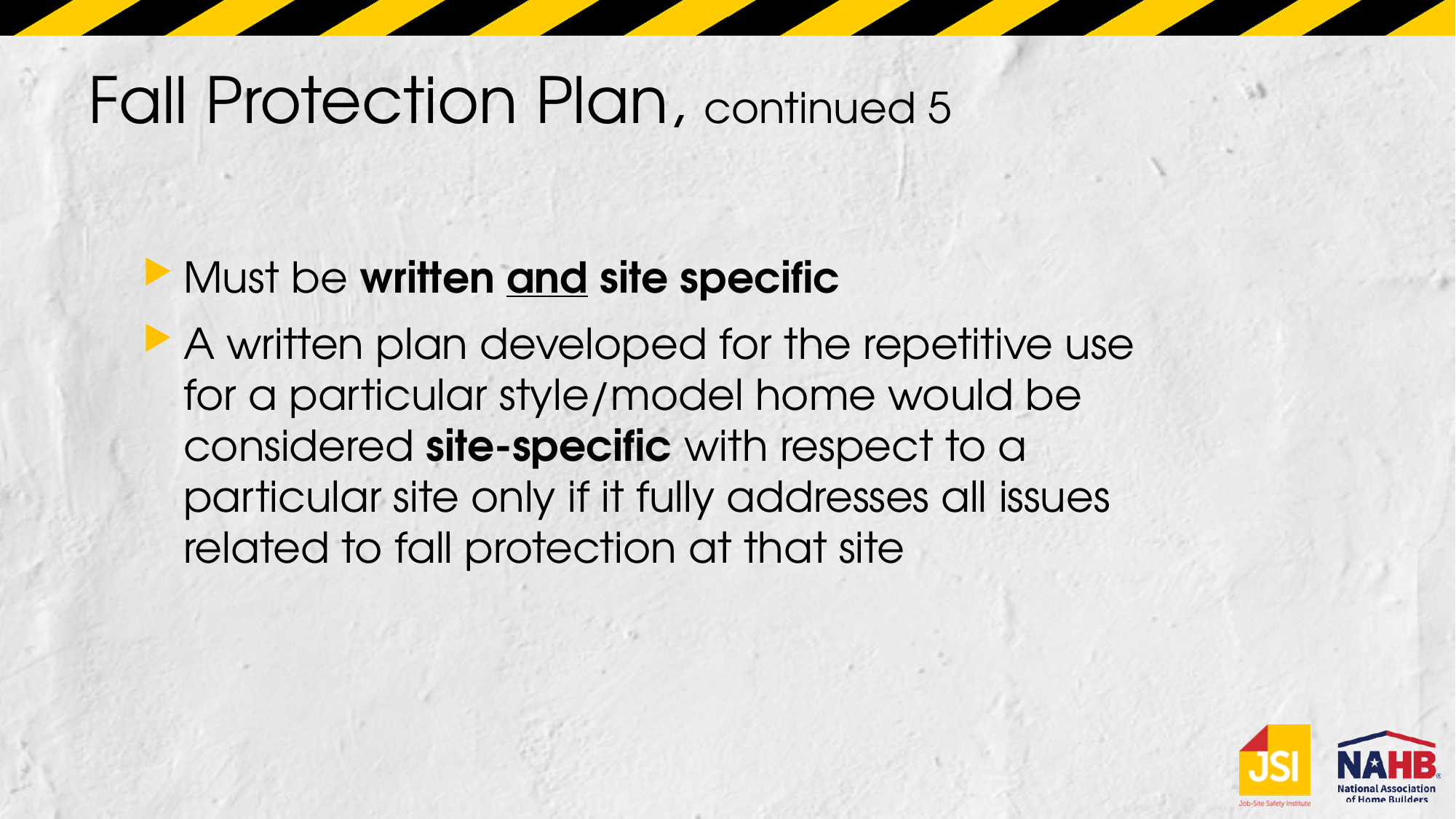

# Fall Protection Plan, continued 5
Must be written and site specific
A written plan developed for the repetitive use for a particular style/model home would be considered site-specific with respect to a particular site only if it fully addresses all issues related to fall protection at that site